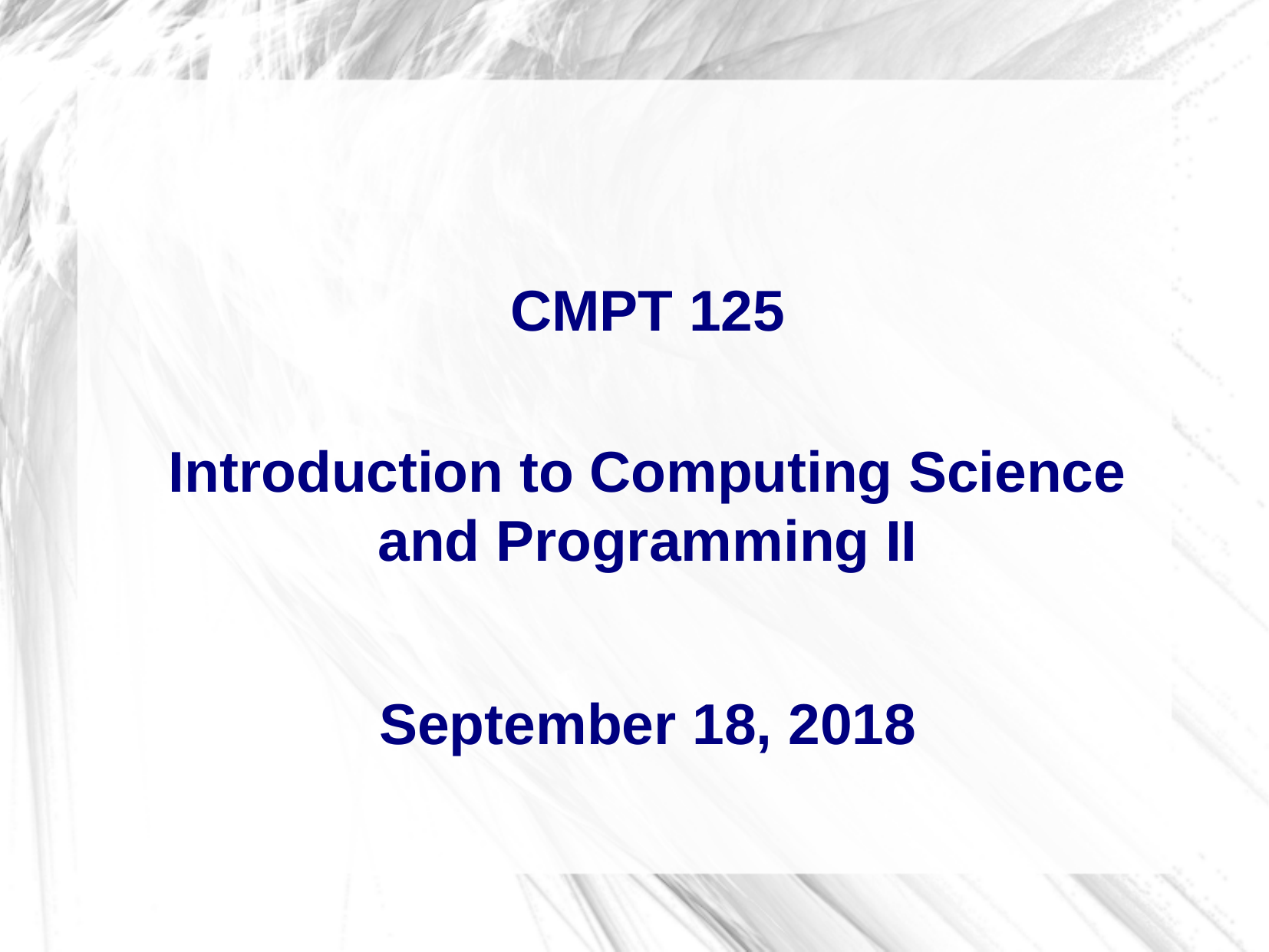

CMPT 125
Introduction to Computing Science
and Programming II

September 18, 2018